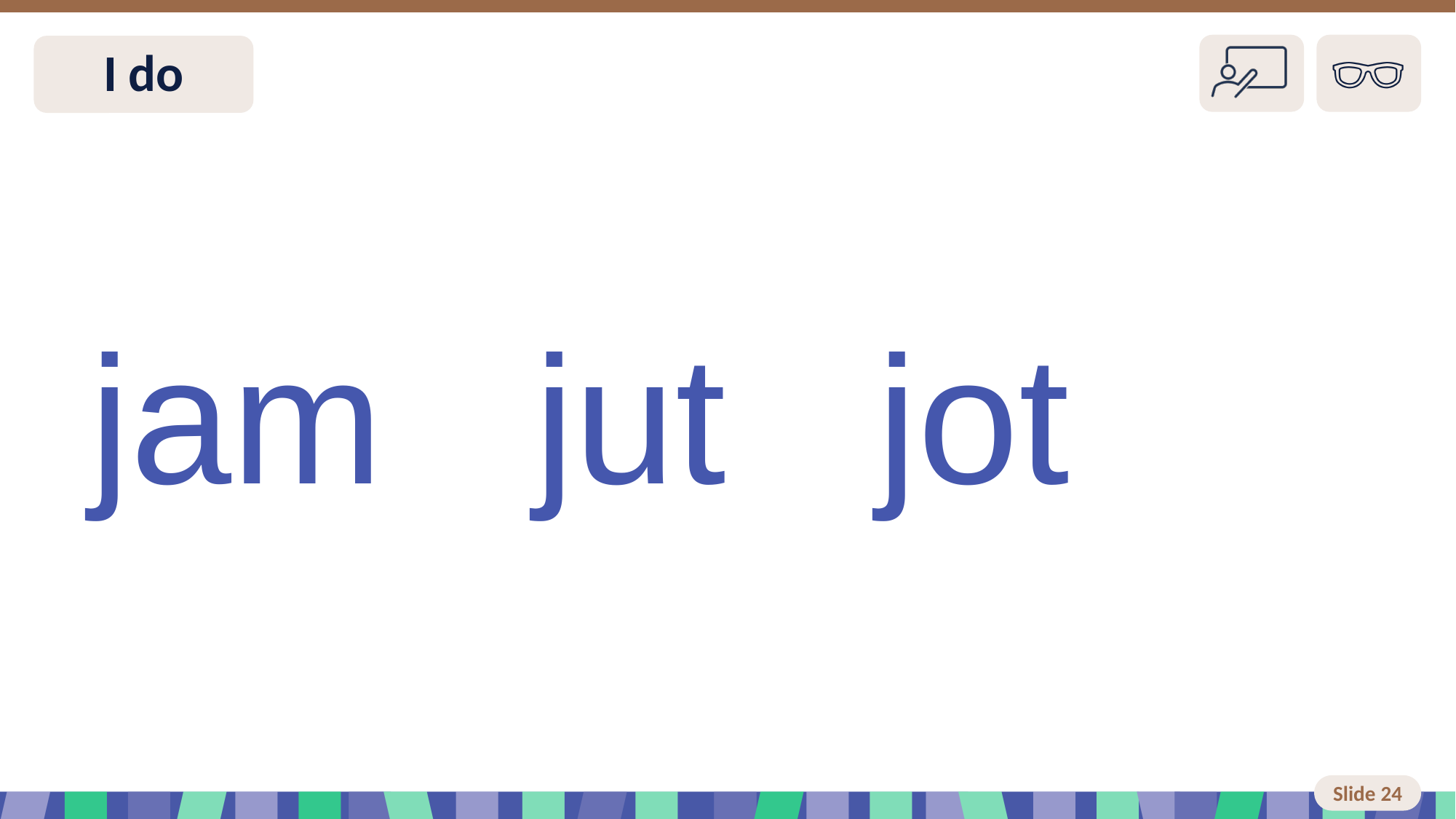

# Slide 21 I do
jam   jut   jot